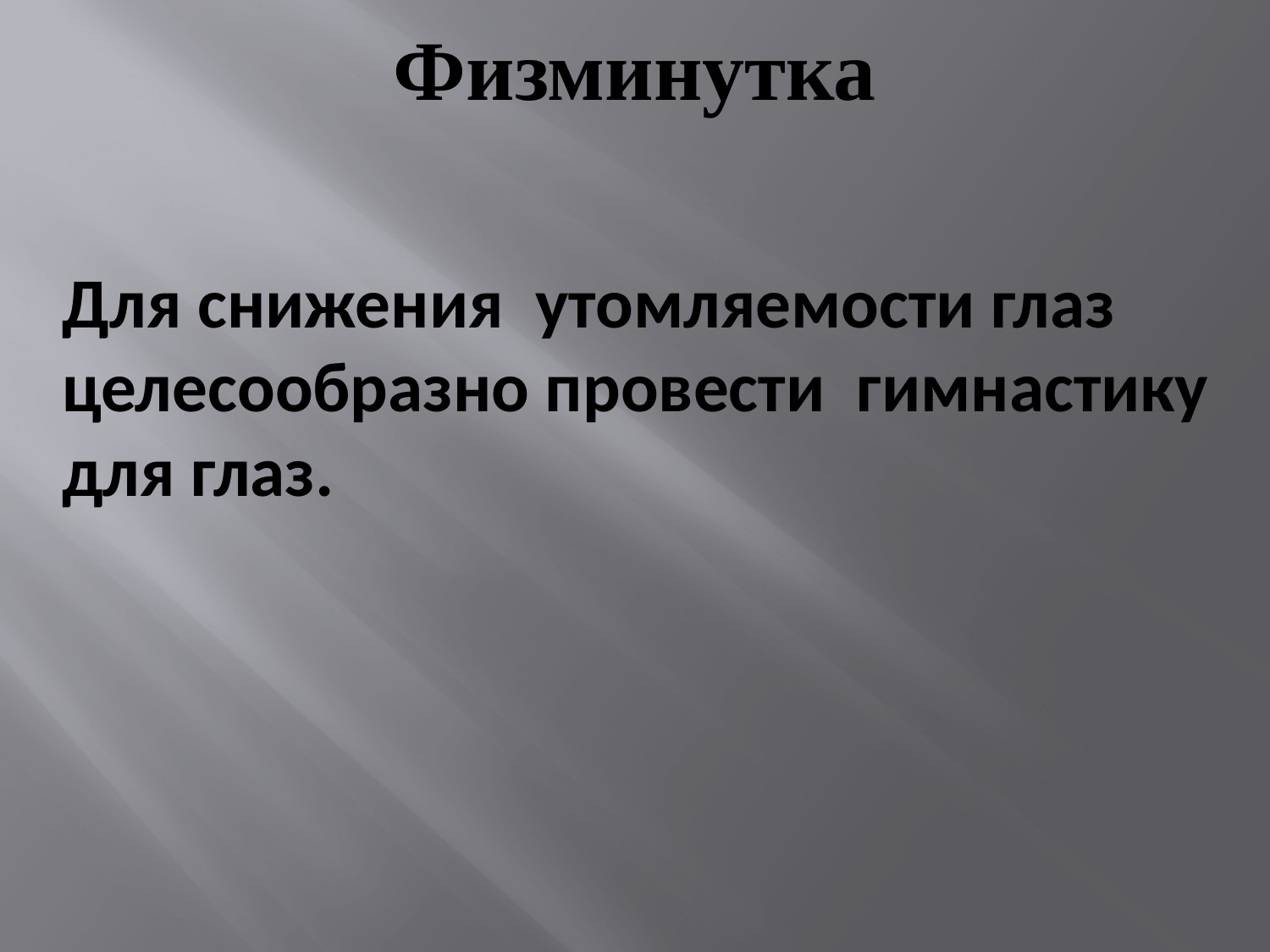

# Физминутка
Для снижения  утомляемости глаз целесообразно провести  гимнастику для глаз.